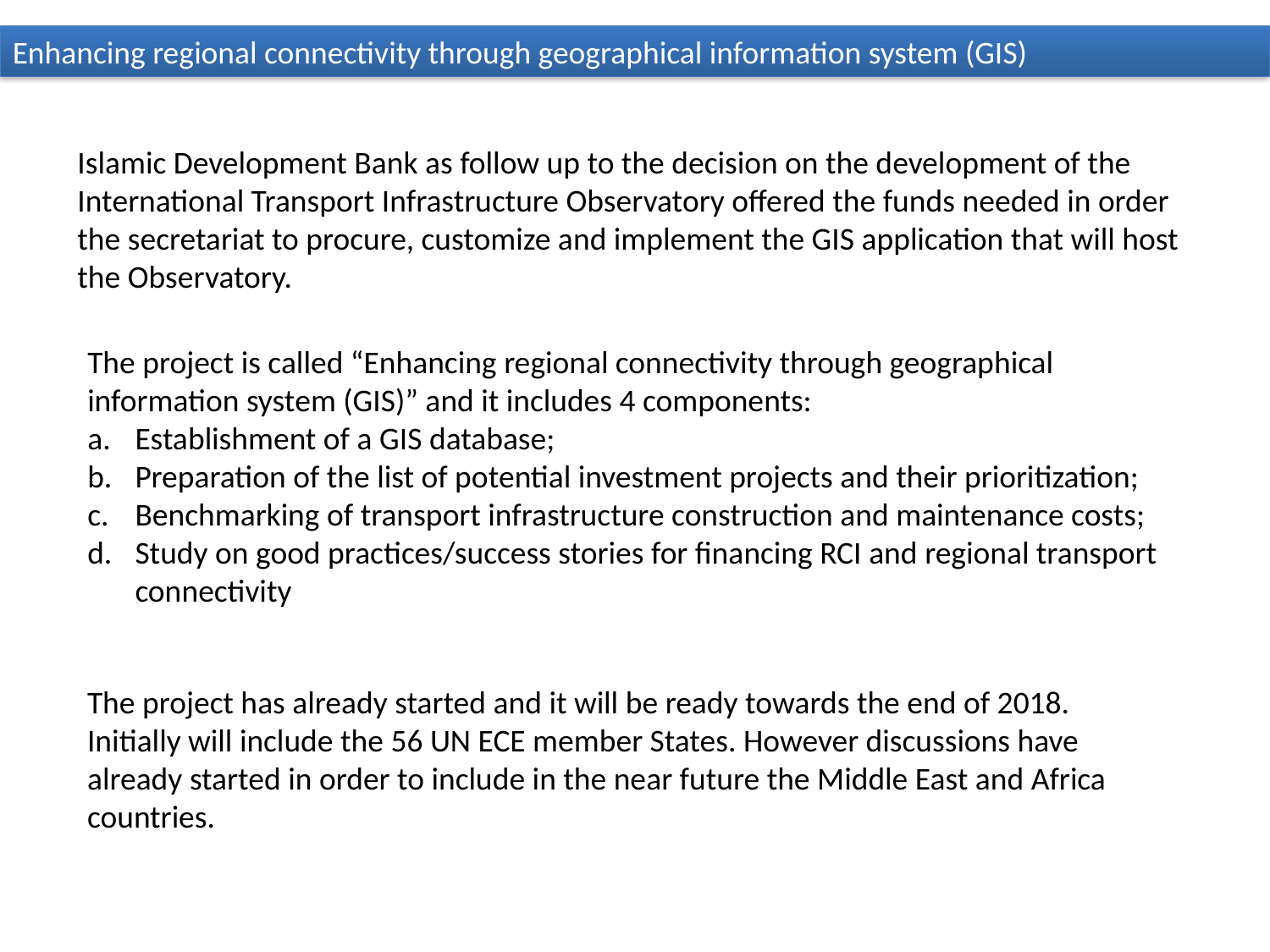

Enhancing regional connectivity through geographical information system (GIS)
Islamic Development Bank as follow up to the decision on the development of the International Transport Infrastructure Observatory offered the funds needed in order the secretariat to procure, customize and implement the GIS application that will host the Observatory.
The project is called “Enhancing regional connectivity through geographical information system (GIS)” and it includes 4 components:
Establishment of a GIS database;
Preparation of the list of potential investment projects and their prioritization;
Benchmarking of transport infrastructure construction and maintenance costs;
Study on good practices/success stories for financing RCI and regional transport connectivity

The project has already started and it will be ready towards the end of 2018. Initially will include the 56 UN ECE member States. However discussions have already started in order to include in the near future the Middle East and Africa countries.